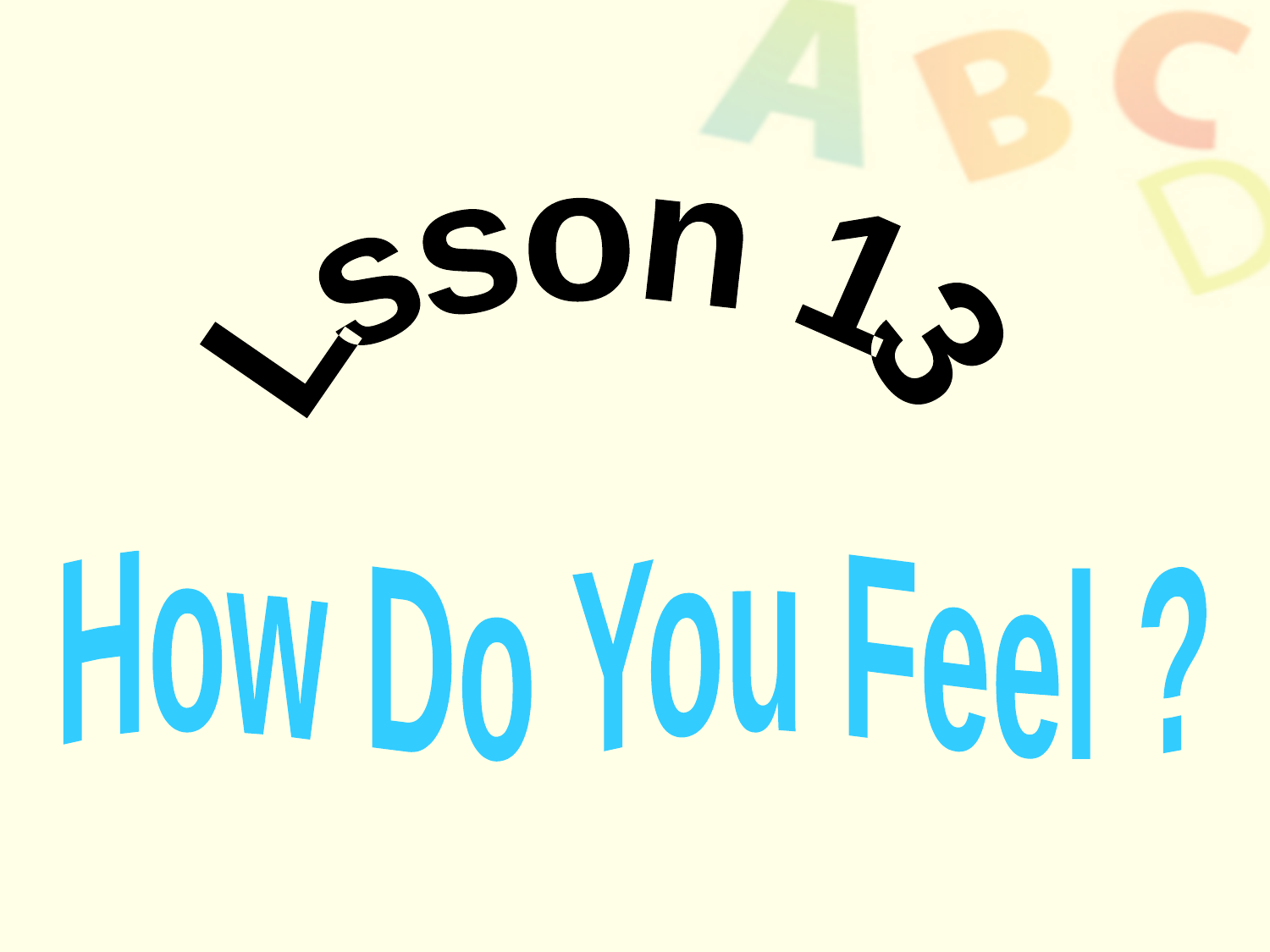

Lsson 13
How Do You Feel ?